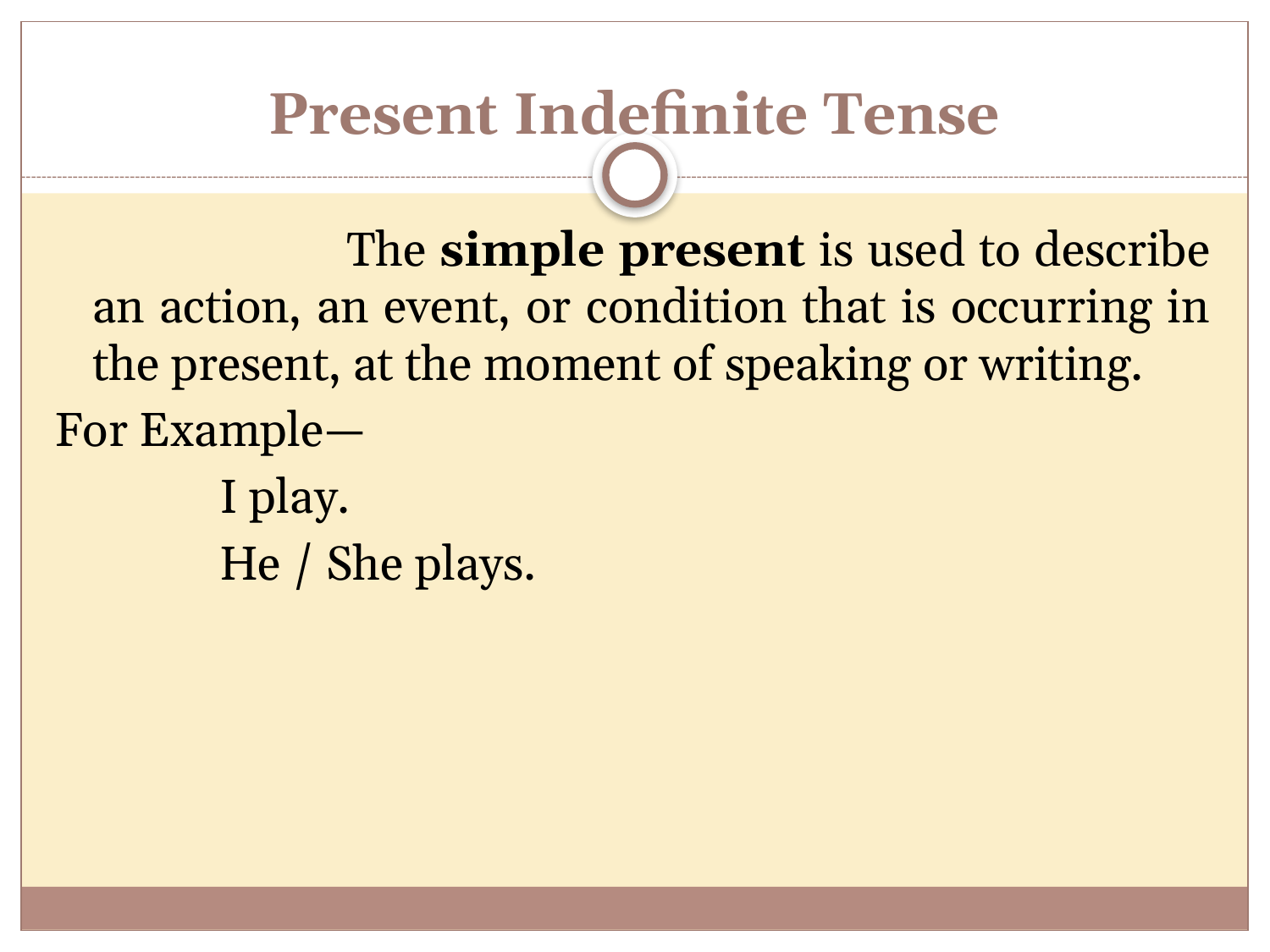

# Present Indefinite Tense
			The simple present is used to describe an action, an event, or condition that is occurring in the present, at the moment of speaking or writing.
For Example—
		I play.
		He / She plays.